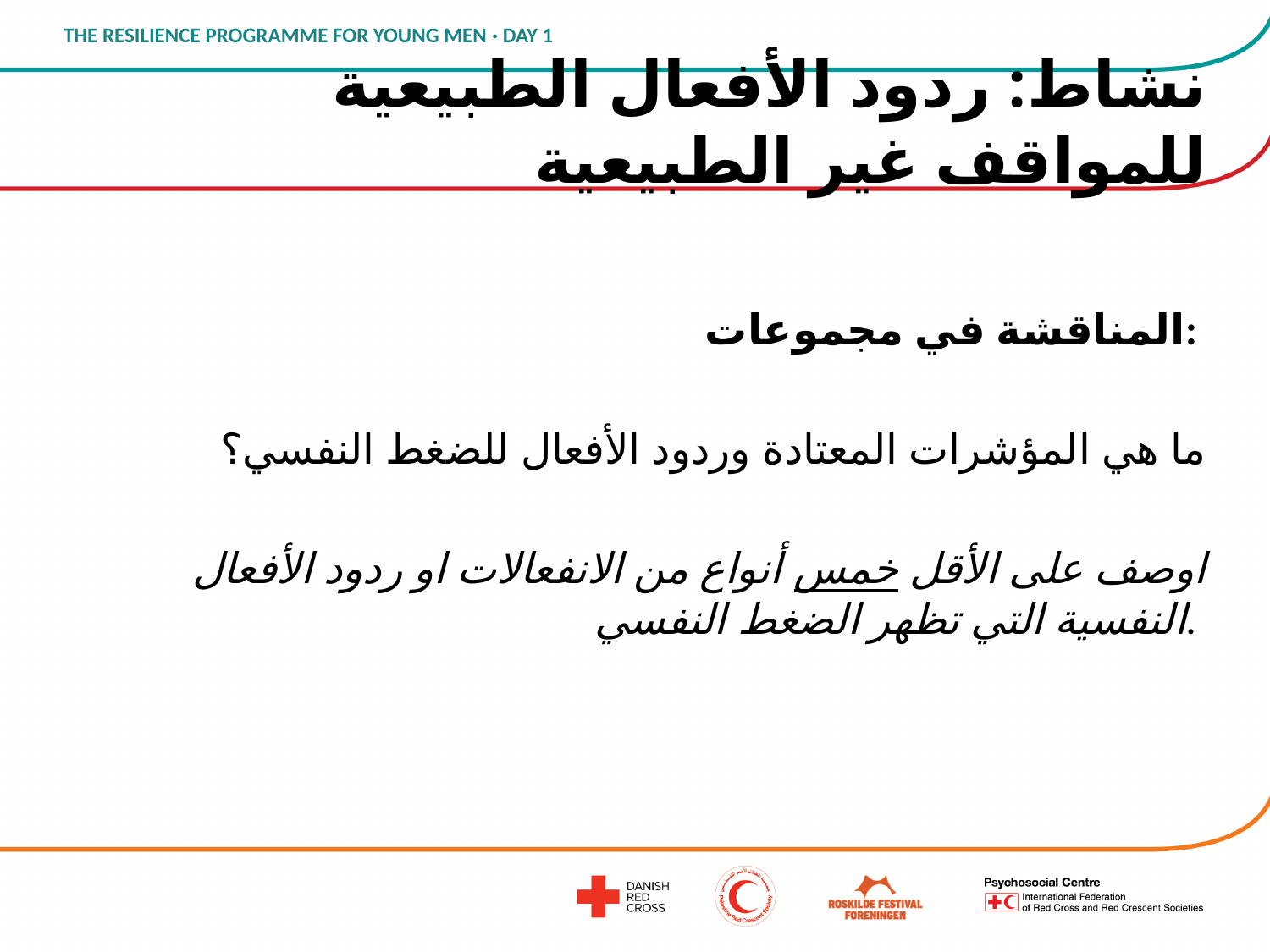

# نشاط: ردود الأفعال الطبيعية للمواقف غير الطبيعية

المناقشة في مجموعات:

ما هي المؤشرات المعتادة وردود الأفعال للضغط النفسي؟

اوصف على الأقل خمس أنواع من الانفعالات او ردود الأفعال النفسية التي تظهر الضغط النفسي.